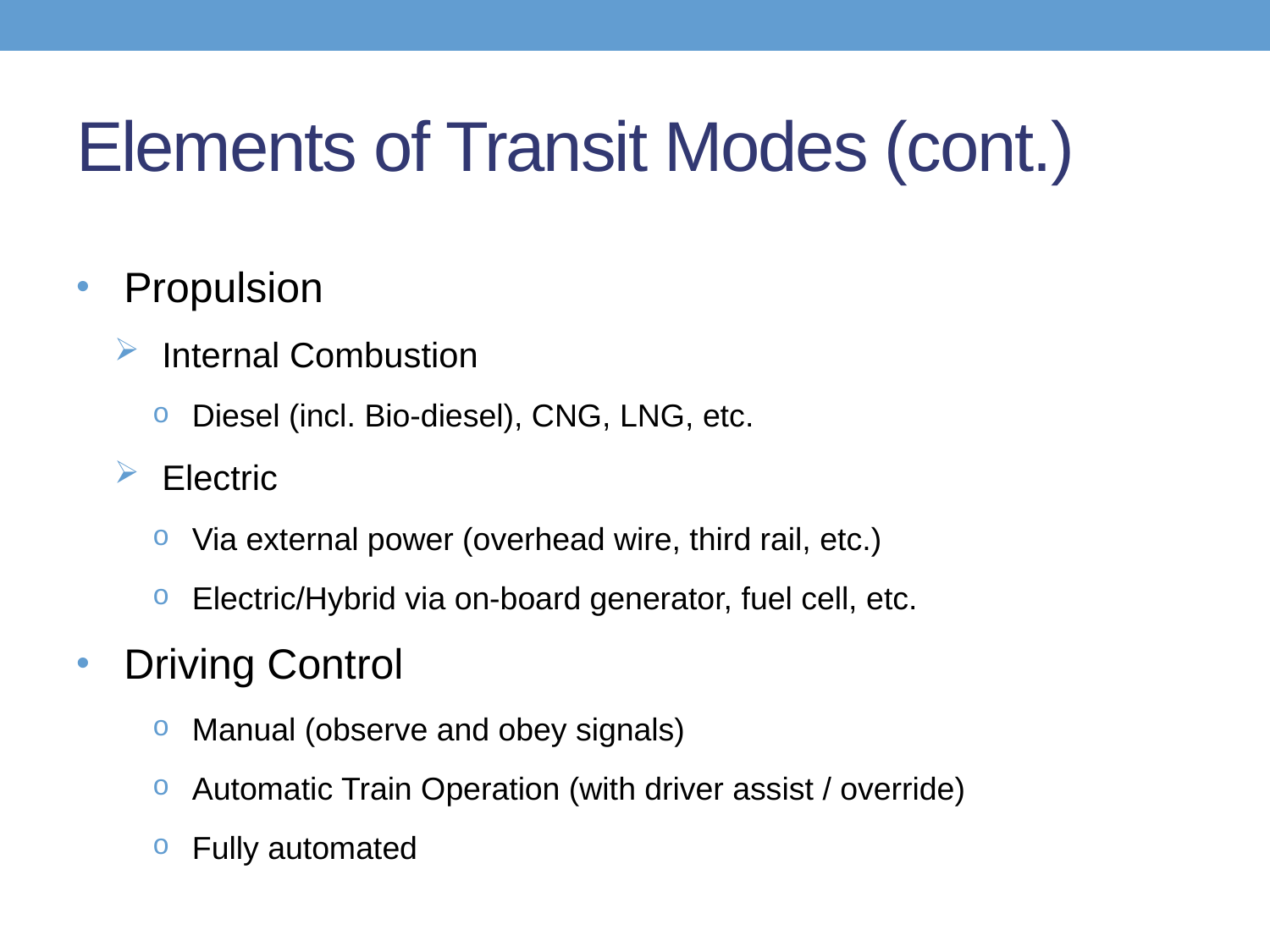

# Elements of Transit Modes (cont.)
Propulsion
Internal Combustion
Diesel (incl. Bio-diesel), CNG, LNG, etc.
Electric
Via external power (overhead wire, third rail, etc.)
Electric/Hybrid via on-board generator, fuel cell, etc.
Driving Control
Manual (observe and obey signals)
Automatic Train Operation (with driver assist / override)
Fully automated